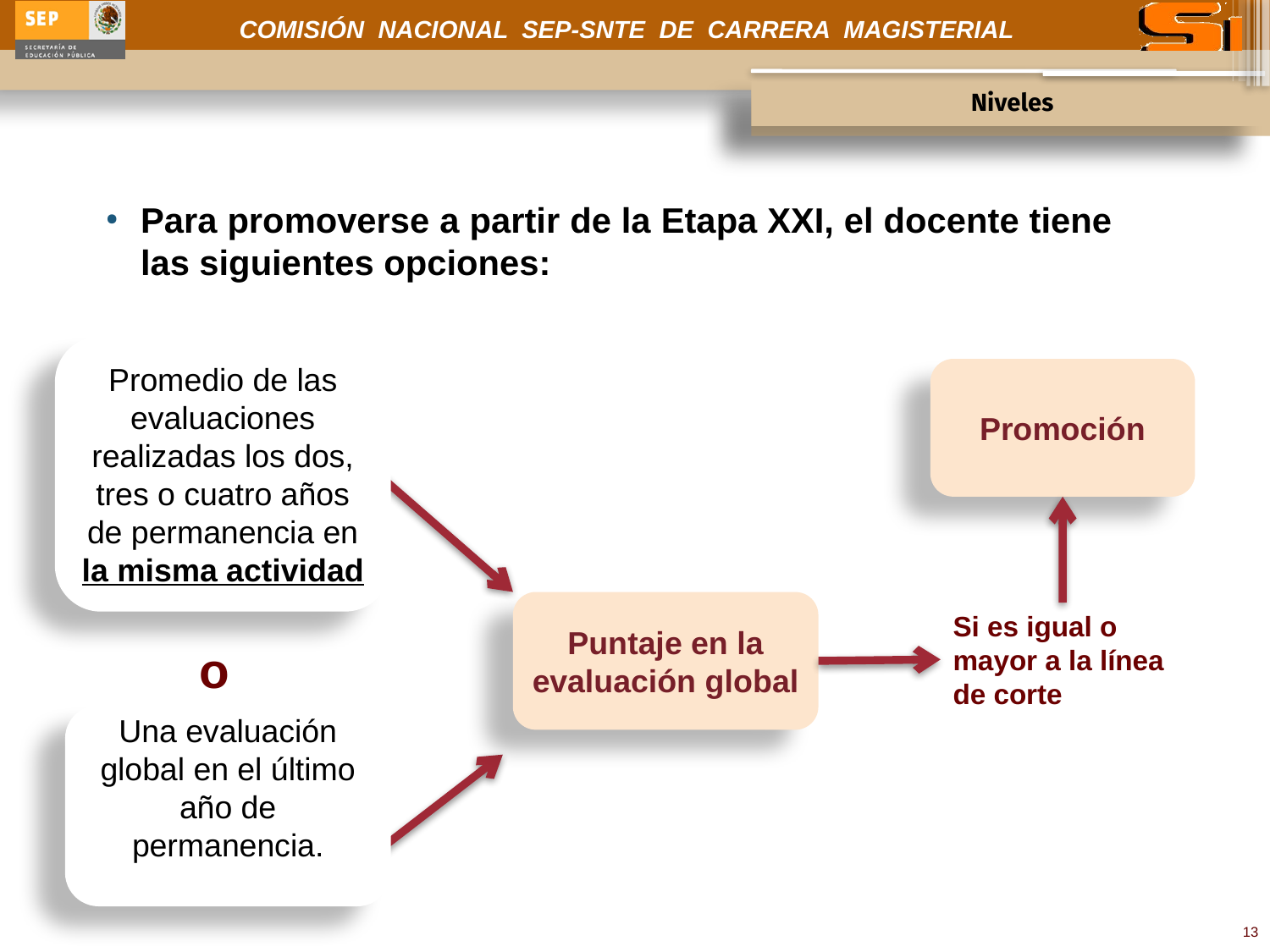

Niveles

Para promoverse a partir de la Etapa XXI, el docente tiene las siguientes opciones:

Promedio de las evaluaciones realizadas los dos, tres o cuatro años de permanencia en la misma actividad
Promoción
Puntaje en la evaluación global
Si es igual o mayor a la línea de corte
o
Una evaluación global en el último año de permanencia.

13